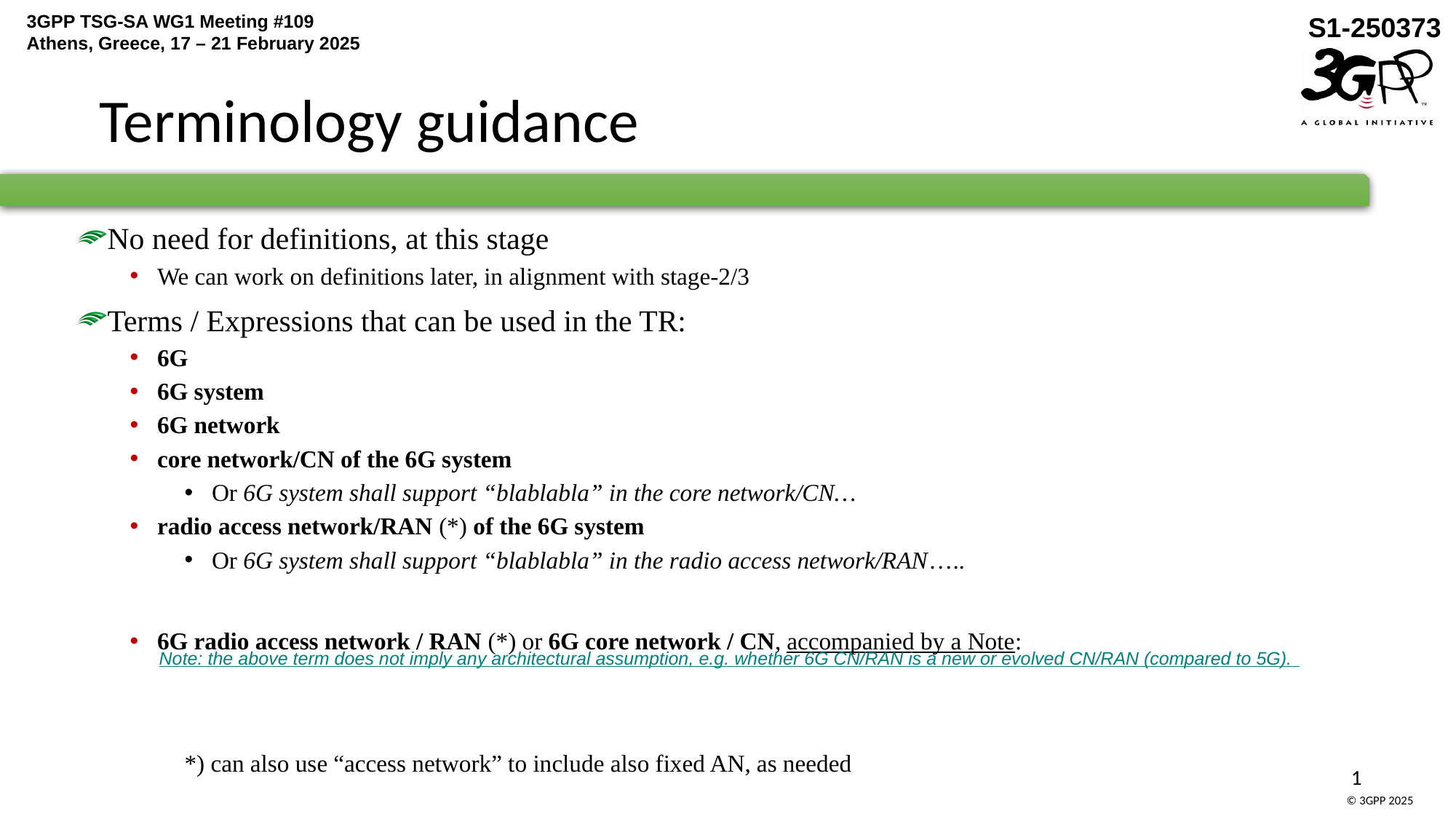

# Terminology guidance
No need for definitions, at this stage
We can work on definitions later, in alignment with stage-2/3
Terms / Expressions that can be used in the TR:
6G
6G system
6G network
core network/CN of the 6G system
Or 6G system shall support “blablabla” in the core network/CN…
radio access network/RAN (*) of the 6G system
Or 6G system shall support “blablabla” in the radio access network/RAN…..

6G radio access network / RAN (*) or 6G core network / CN, accompanied by a Note:

*) can also use “access network” to include also fixed AN, as needed

Note: the above term does not imply any architectural assumption, e.g. whether 6G CN/RAN is a new or evolved CN/RAN (compared to 5G).